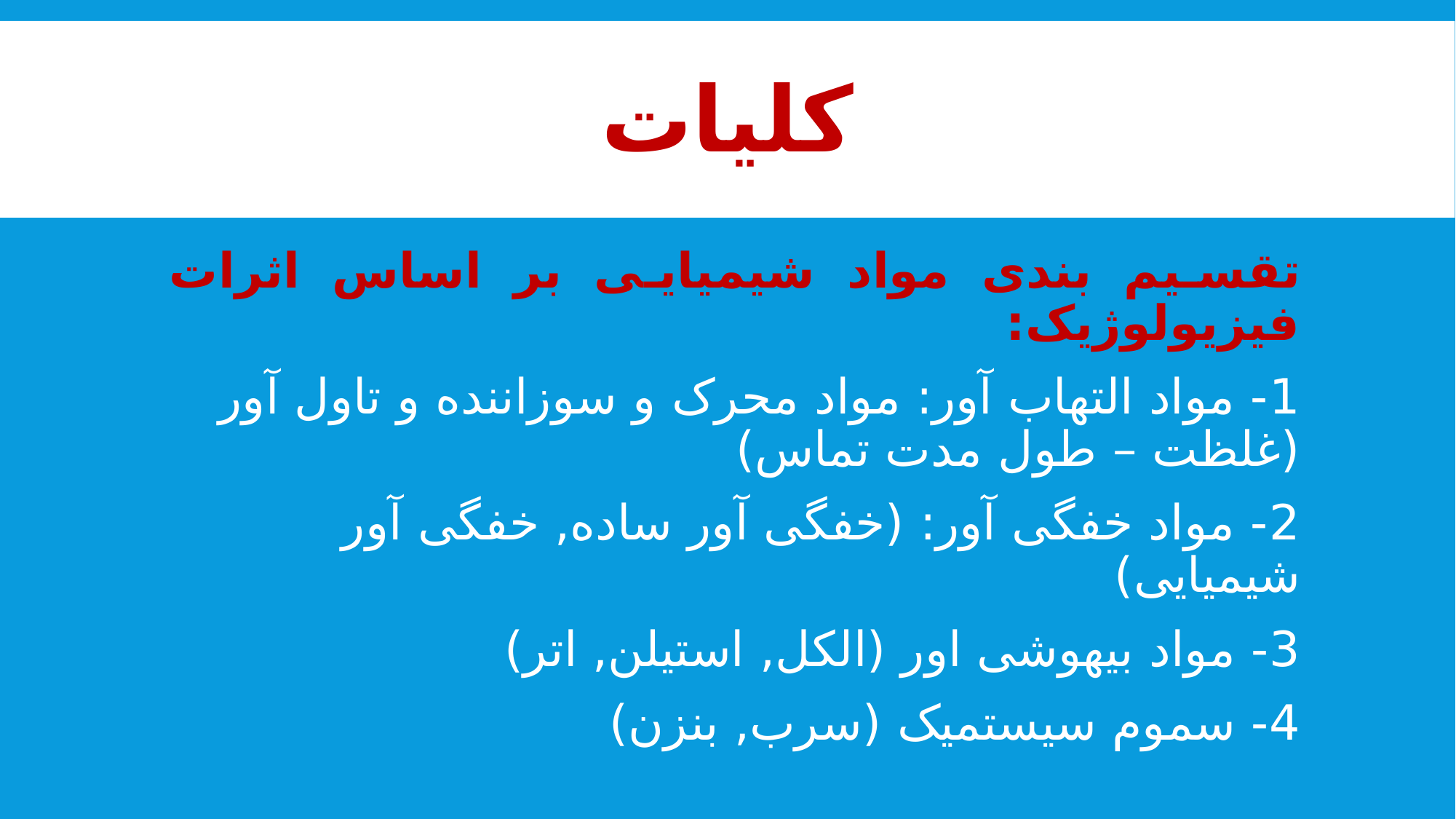

# کلیات
تقسیم بندی مواد شیمیایی بر اساس اثرات فیزیولوژیک:
1- مواد التهاب آور: مواد محرک و سوزاننده و تاول آور (غلظت – طول مدت تماس)
2- مواد خفگی آور: (خفگی آور ساده, خفگی آور شیمیایی)
3- مواد بیهوشی اور (الکل, استیلن, اتر)
4- سموم سیستمیک (سرب, بنزن)